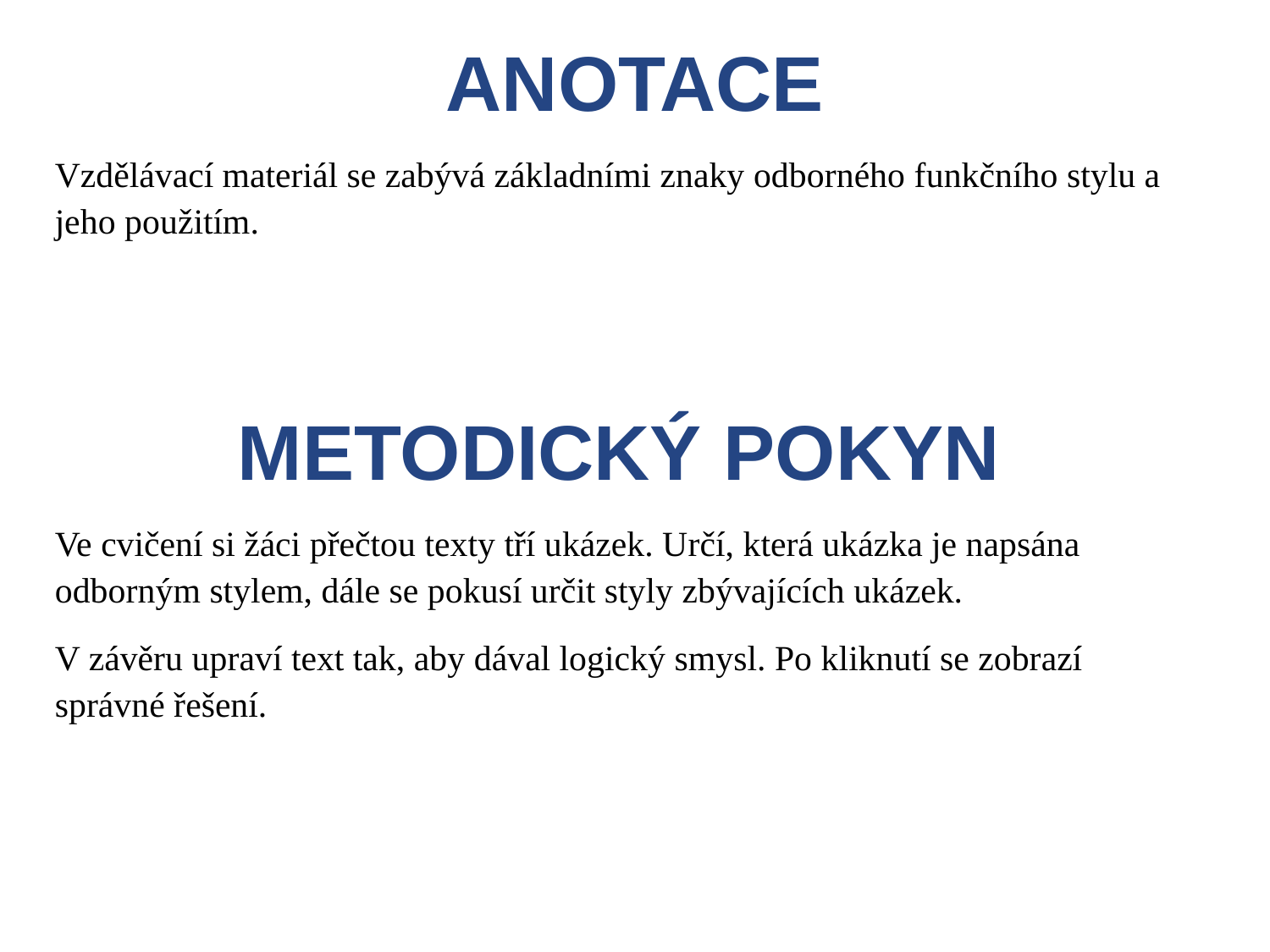

ANOTACE
Vzdělávací materiál se zabývá základními znaky odborného funkčního stylu a jeho použitím.
METODICKÝ POKYN
Ve cvičení si žáci přečtou texty tří ukázek. Určí, která ukázka je napsána odborným stylem, dále se pokusí určit styly zbývajících ukázek.
V závěru upraví text tak, aby dával logický smysl. Po kliknutí se zobrazí správné řešení.